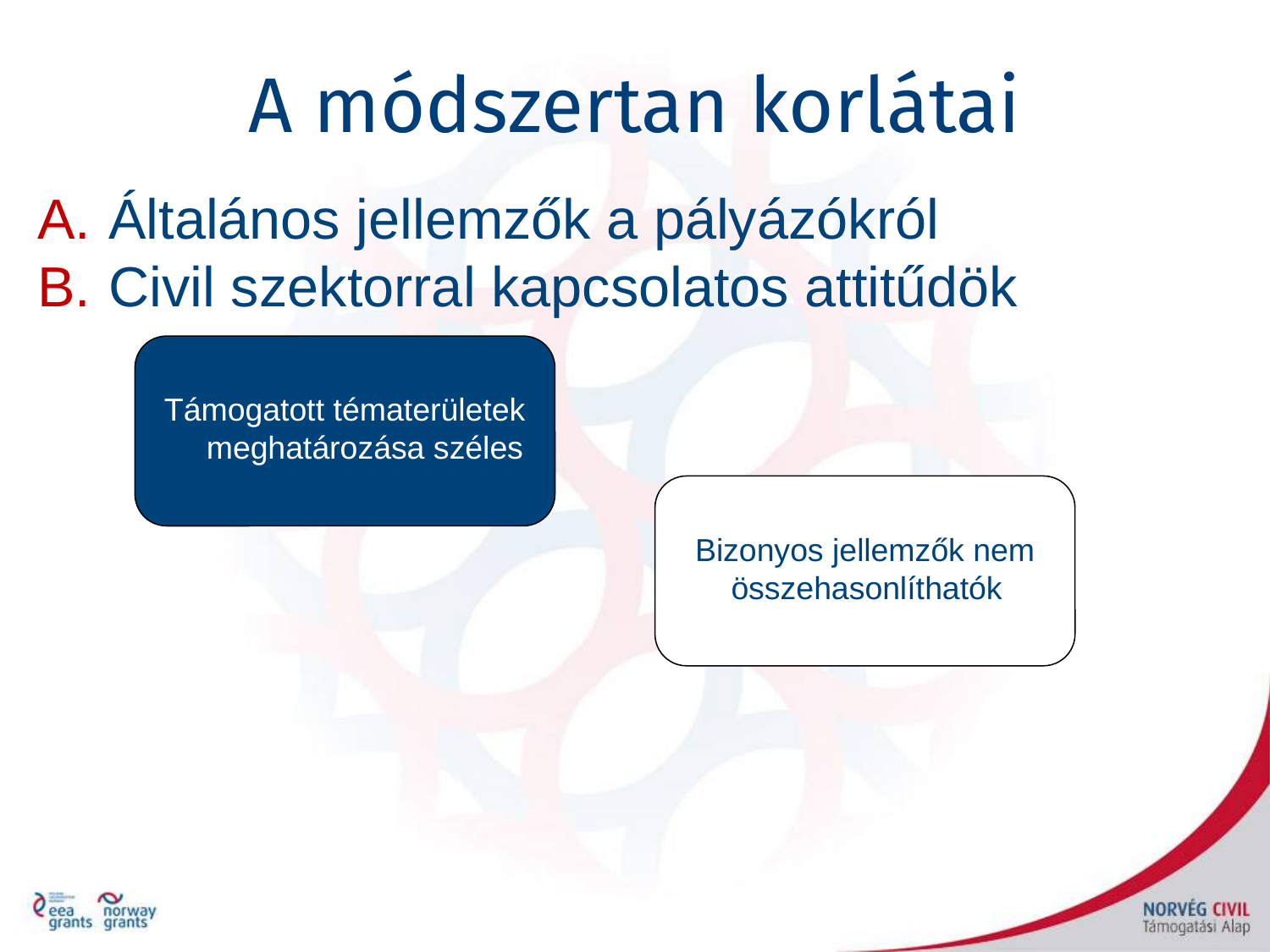

A módszertan korlátai
Általános jellemzők a pályázókról
Civil szektorral kapcsolatos attitűdök

Támogatott tématerületek meghatározása széles

Bizonyos jellemzők nem összehasonlíthatók